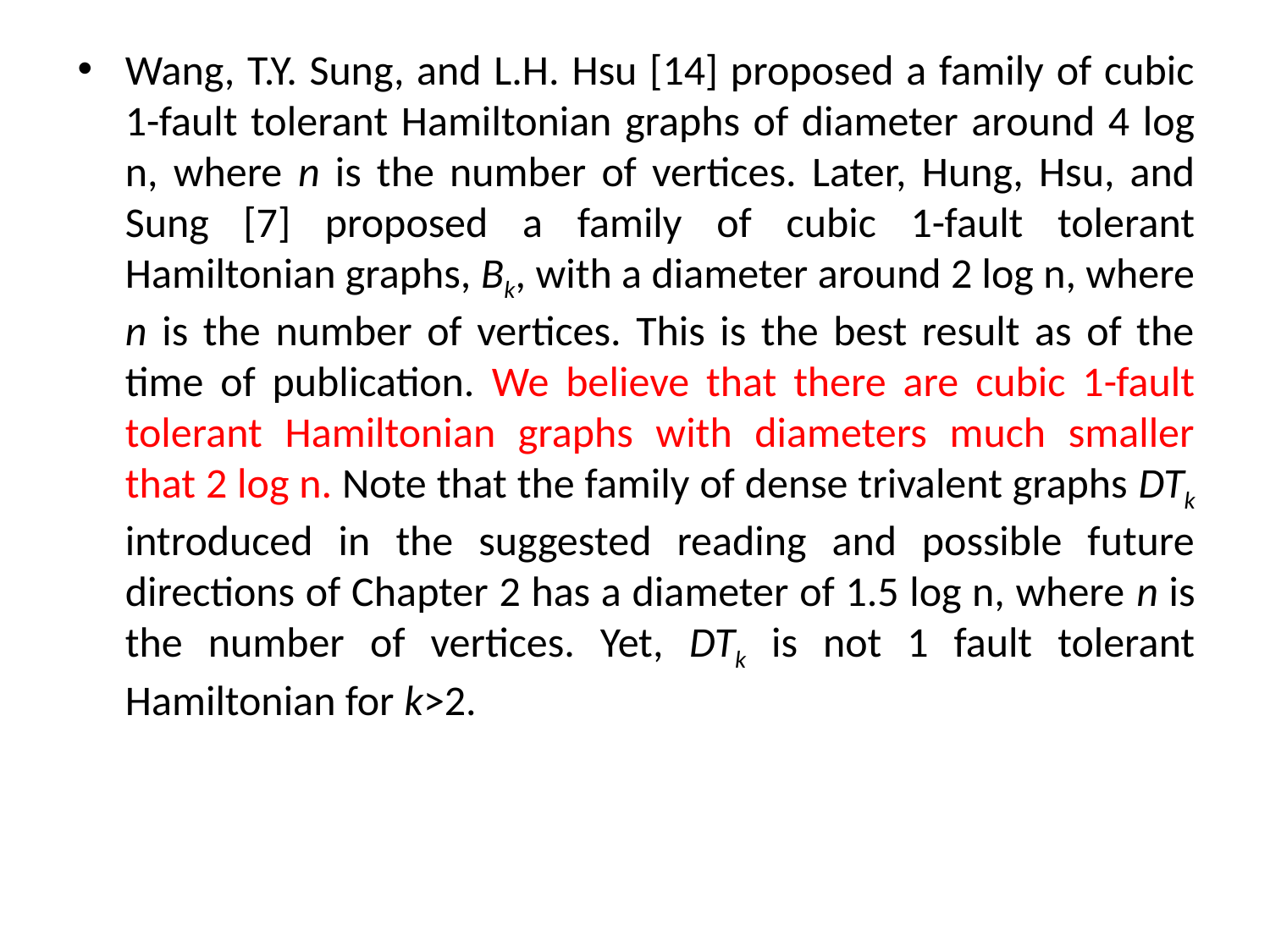

Wang, T.Y. Sung, and L.H. Hsu [14] proposed a family of cubic 1-fault tolerant Hamiltonian graphs of diameter around 4 log n, where n is the number of vertices. Later, Hung, Hsu, and Sung [7] proposed a family of cubic 1-fault tolerant Hamiltonian graphs, Bk, with a diameter around 2 log n, where n is the number of vertices. This is the best result as of the time of publication. We believe that there are cubic 1-fault tolerant Hamiltonian graphs with diameters much smaller that 2 log n. Note that the family of dense trivalent graphs DTk introduced in the suggested reading and possible future directions of Chapter 2 has a diameter of 1.5 log n, where n is the number of vertices. Yet, DTk is not 1 fault tolerant Hamiltonian for k>2.